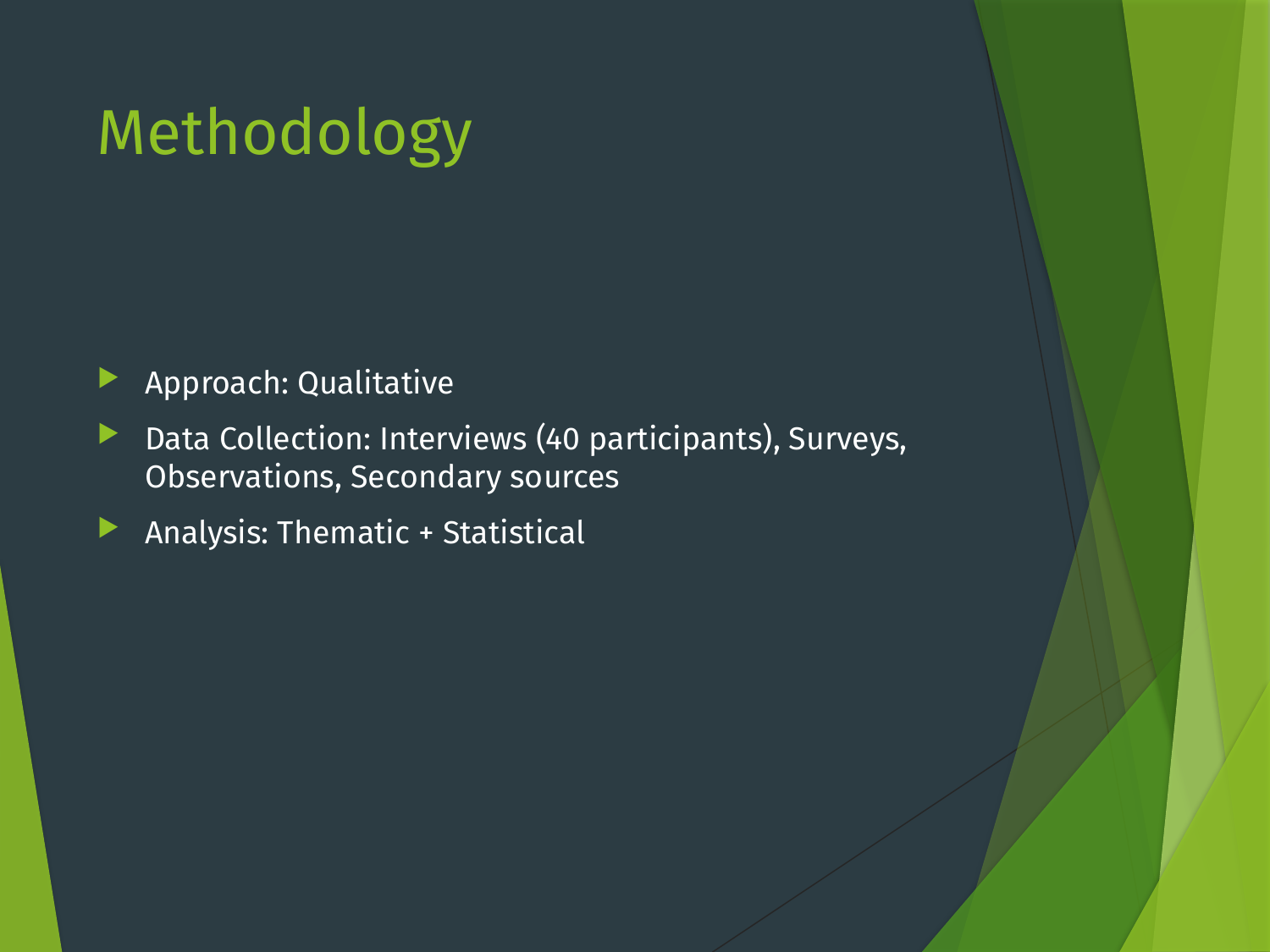

# Methodology

Approach: Qualitative
Data Collection: Interviews (40 participants), Surveys, Observations, Secondary sources
Analysis: Thematic + Statistical